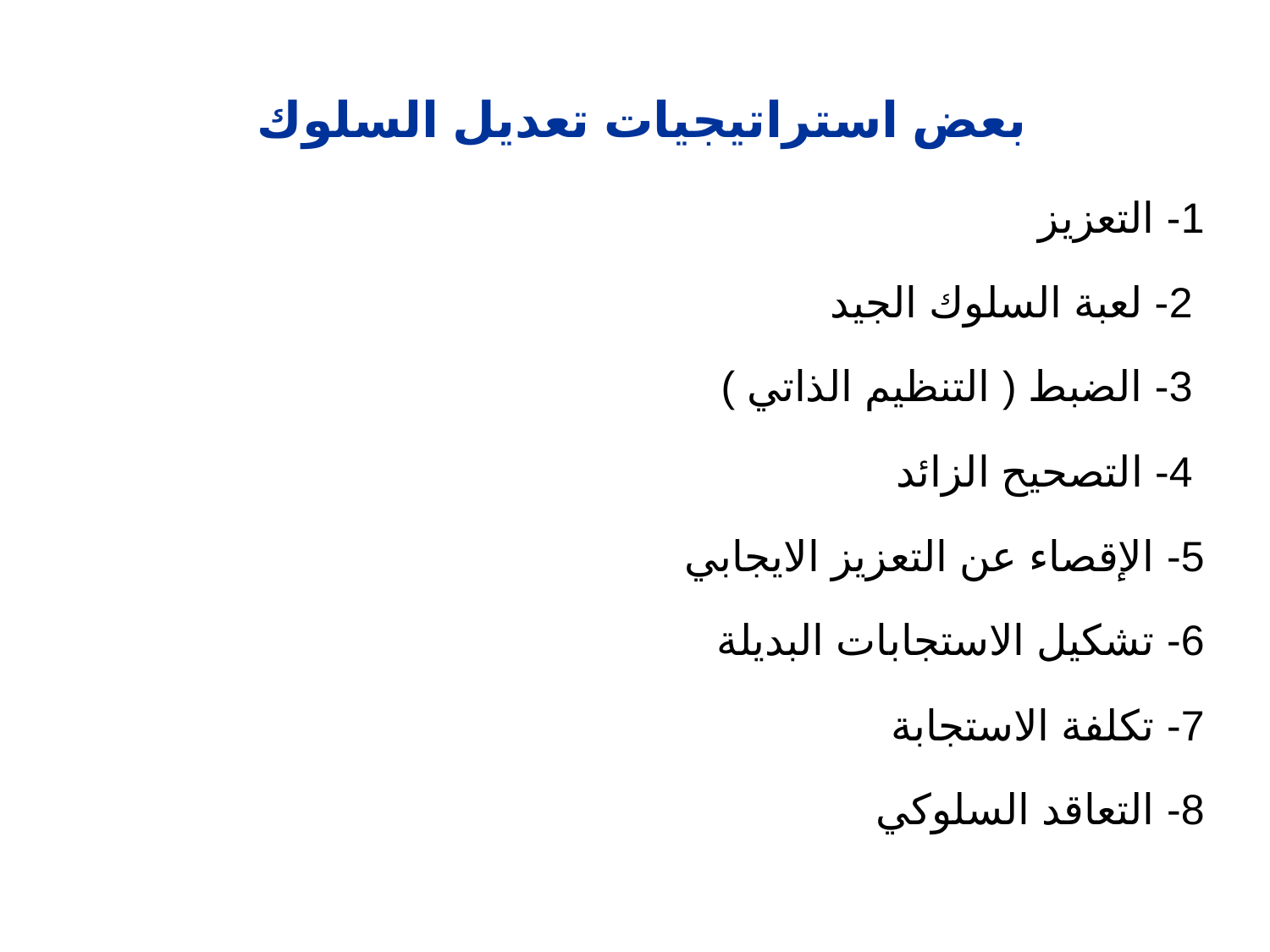

# بعض استراتيجيات تعديل السلوك
1- التعزيز
 2- لعبة السلوك الجيد
 3- الضبط ( التنظيم الذاتي )
 4- التصحيح الزائد
5- الإقصاء عن التعزيز الايجابي
6- تشكيل الاستجابات البديلة
7- تكلفة الاستجابة
8- التعاقد السلوكي